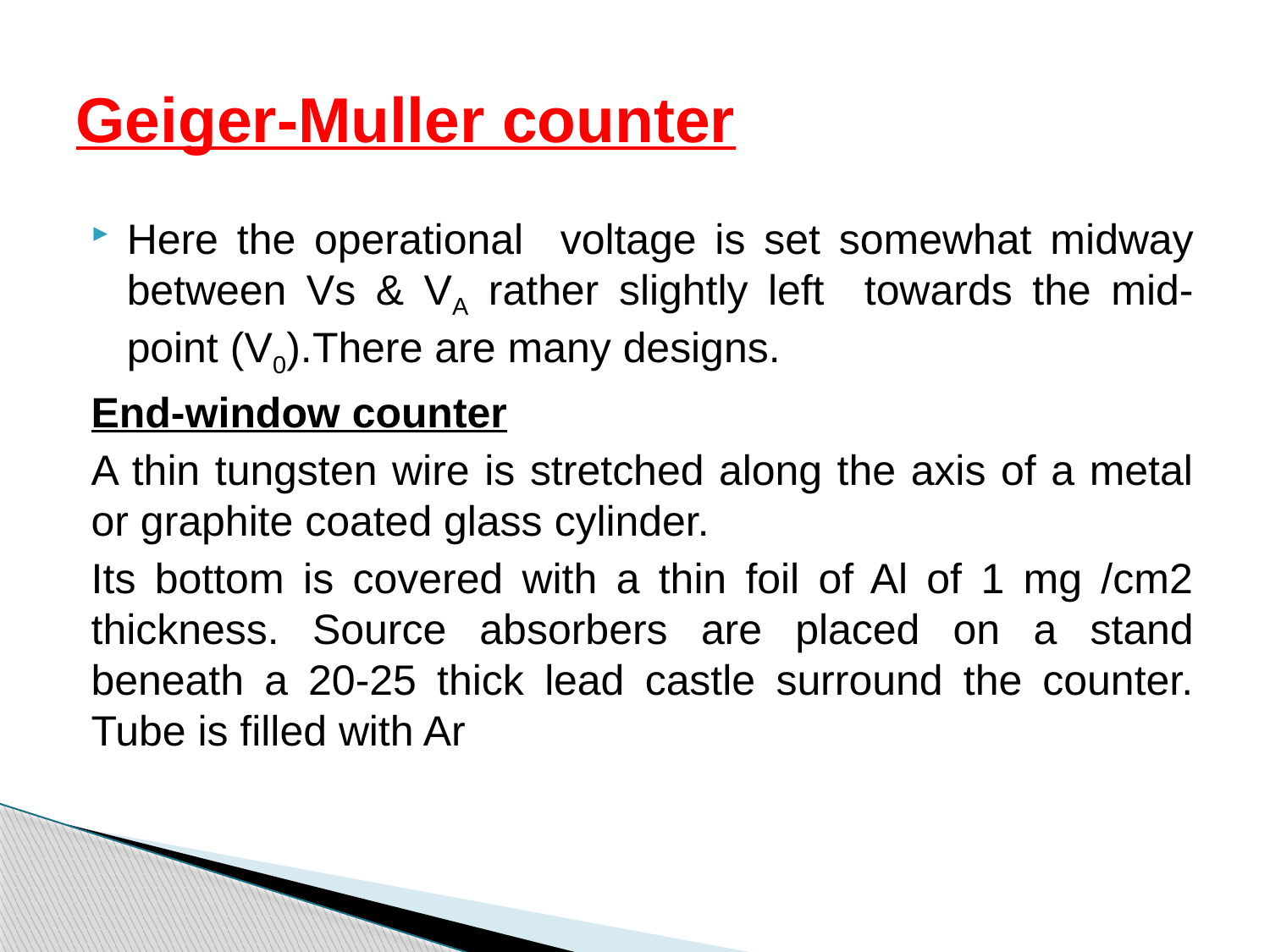

# Geiger-Muller counter
Here the operational  voltage is set somewhat midway between Vs & VA rather slightly left  towards the mid-point (V0).There are many designs.
End-window counter
A thin tungsten wire is stretched along the axis of a metal or graphite coated glass cylinder.
Its bottom is covered with a thin foil of Al of 1 mg /cm2 thickness. Source absorbers are placed on a stand beneath a 20-25 thick lead castle surround the counter. Tube is filled with Ar